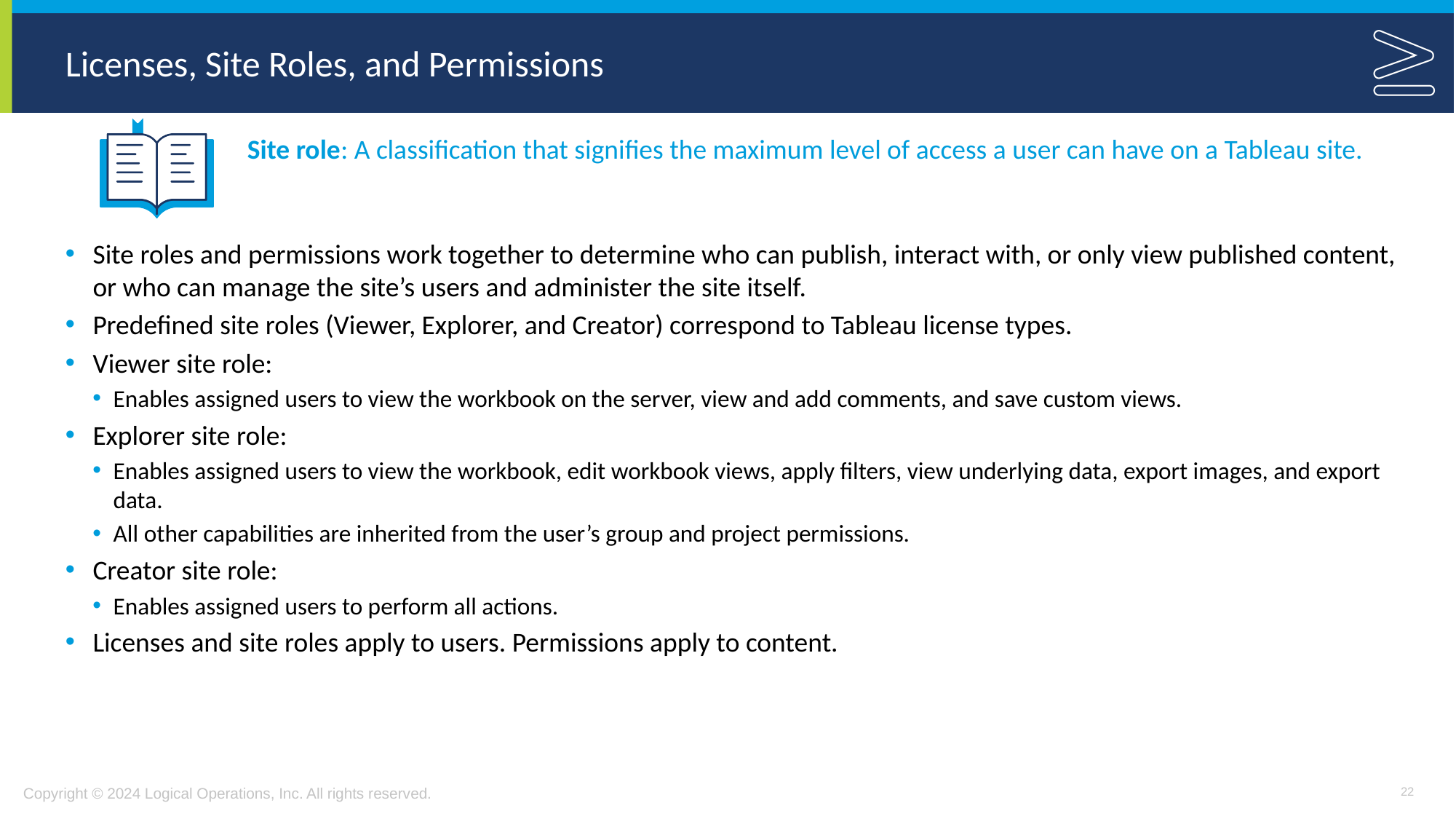

# Licenses, Site Roles, and Permissions
Site role: A classification that signifies the maximum level of access a user can have on a Tableau site.
Site roles and permissions work together to determine who can publish, interact with, or only view published content, or who can manage the site’s users and administer the site itself.
Predefined site roles (Viewer, Explorer, and Creator) correspond to Tableau license types.
Viewer site role:
Enables assigned users to view the workbook on the server, view and add comments, and save custom views.
Explorer site role:
Enables assigned users to view the workbook, edit workbook views, apply filters, view underlying data, export images, and export data.
All other capabilities are inherited from the user’s group and project permissions.
Creator site role:
Enables assigned users to perform all actions.
Licenses and site roles apply to users. Permissions apply to content.

22